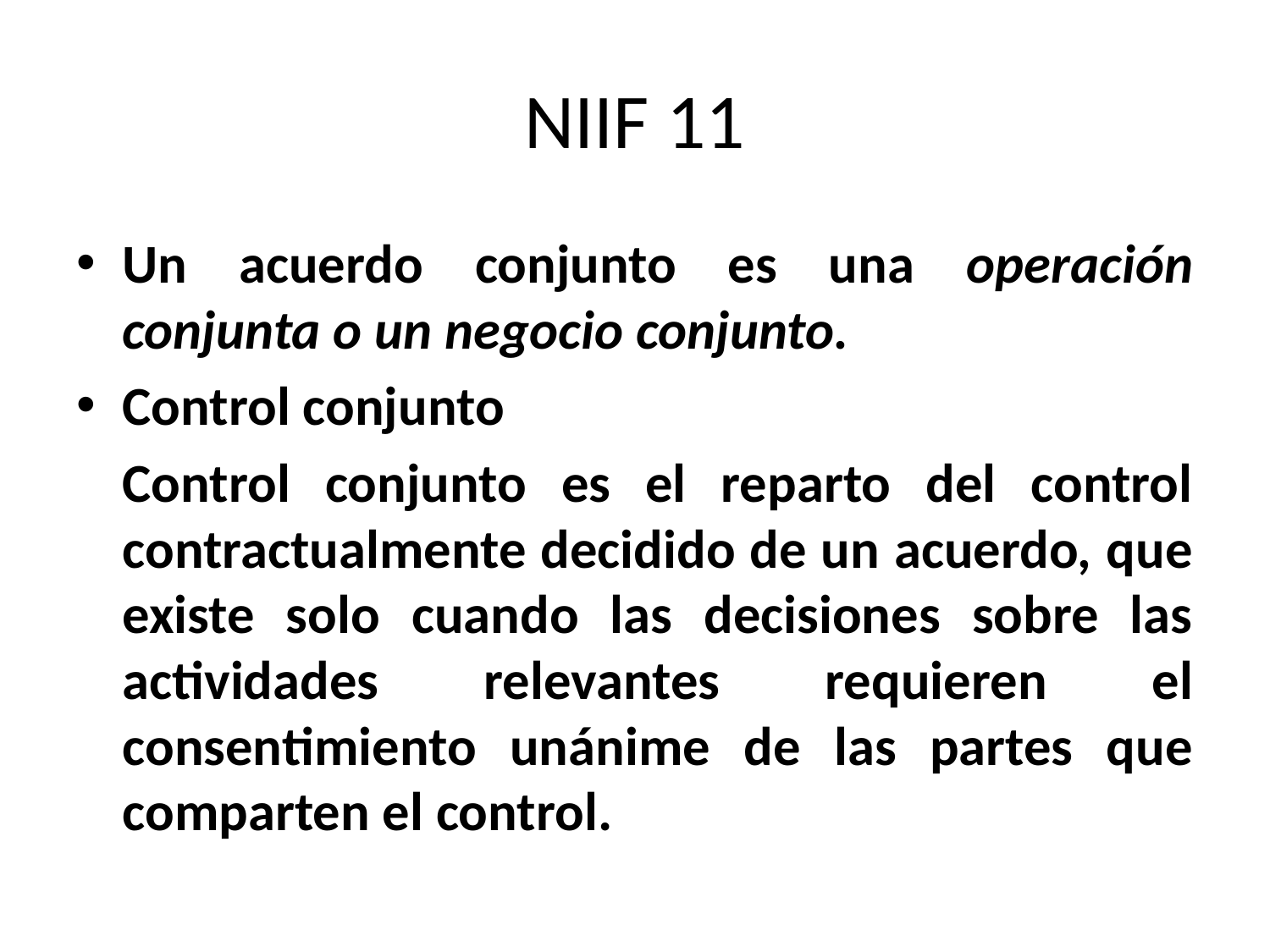

# NIIF 11
Un acuerdo conjunto es una operación conjunta o un negocio conjunto.
Control conjunto
	Control conjunto es el reparto del control contractualmente decidido de un acuerdo, que existe solo cuando las decisiones sobre las actividades relevantes requieren el consentimiento unánime de las partes que comparten el control.